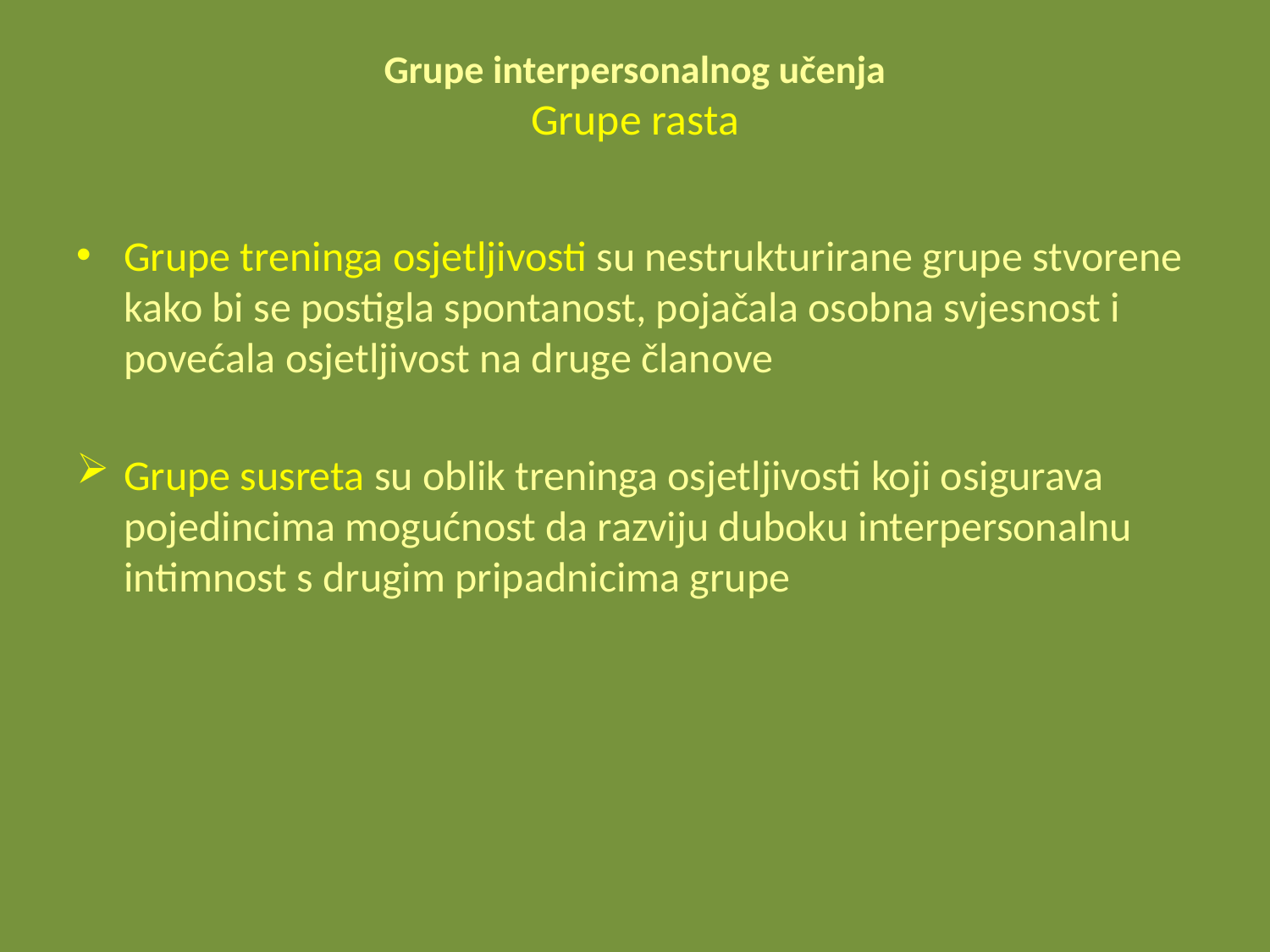

# Grupe interpersonalnog učenja Grupe rasta
Grupe treninga osjetljivosti su nestrukturirane grupe stvorene kako bi se postigla spontanost, pojačala osobna svjesnost i povećala osjetljivost na druge članove

Grupe susreta su oblik treninga osjetljivosti koji osigurava pojedincima mogućnost da razviju duboku interpersonalnu intimnost s drugim pripadnicima grupe